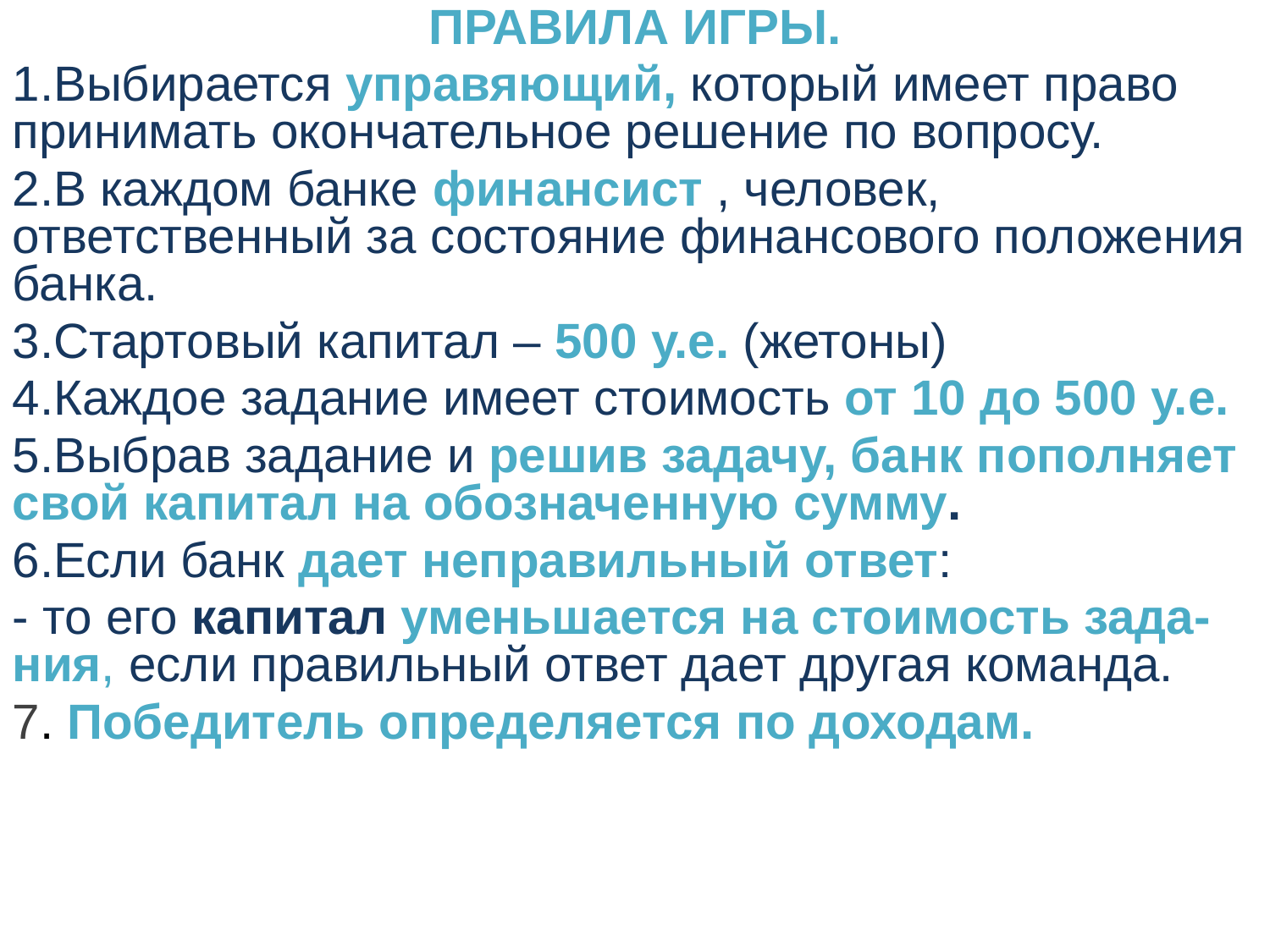

ПРАВИЛА ИГРЫ.
1.Выбирается управяющий, который имеет право принимать окончательное решение по вопросу.
2.В каждом банке финансист , человек, ответственный за состояние финансового положения банка.
3.Стартовый капитал – 500 у.е. (жетоны)
4.Каждое задание имеет стоимость от 10 до 500 у.е.
5.Выбрав задание и решив задачу, банк пополняет свой капитал на обозначенную сумму.
6.Если банк дает неправильный ответ:
- то его капитал уменьшается на стоимость зада-ния, если правильный ответ дает другая команда.
7. Победитель определяется по доходам.